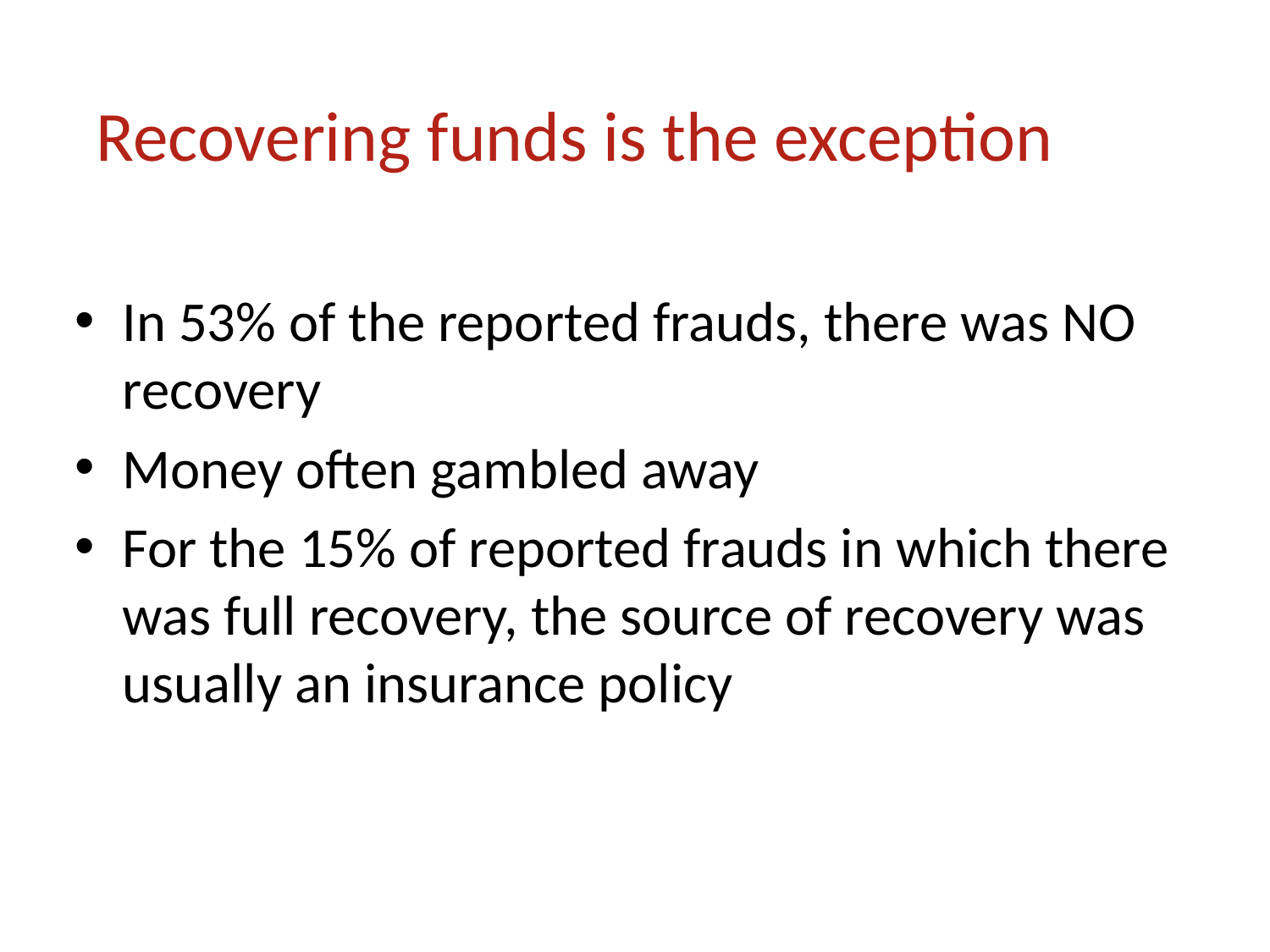

# Recovering funds is the exception
In 53% of the reported frauds, there was NO recovery
Money often gambled away
For the 15% of reported frauds in which there was full recovery, the source of recovery was usually an insurance policy